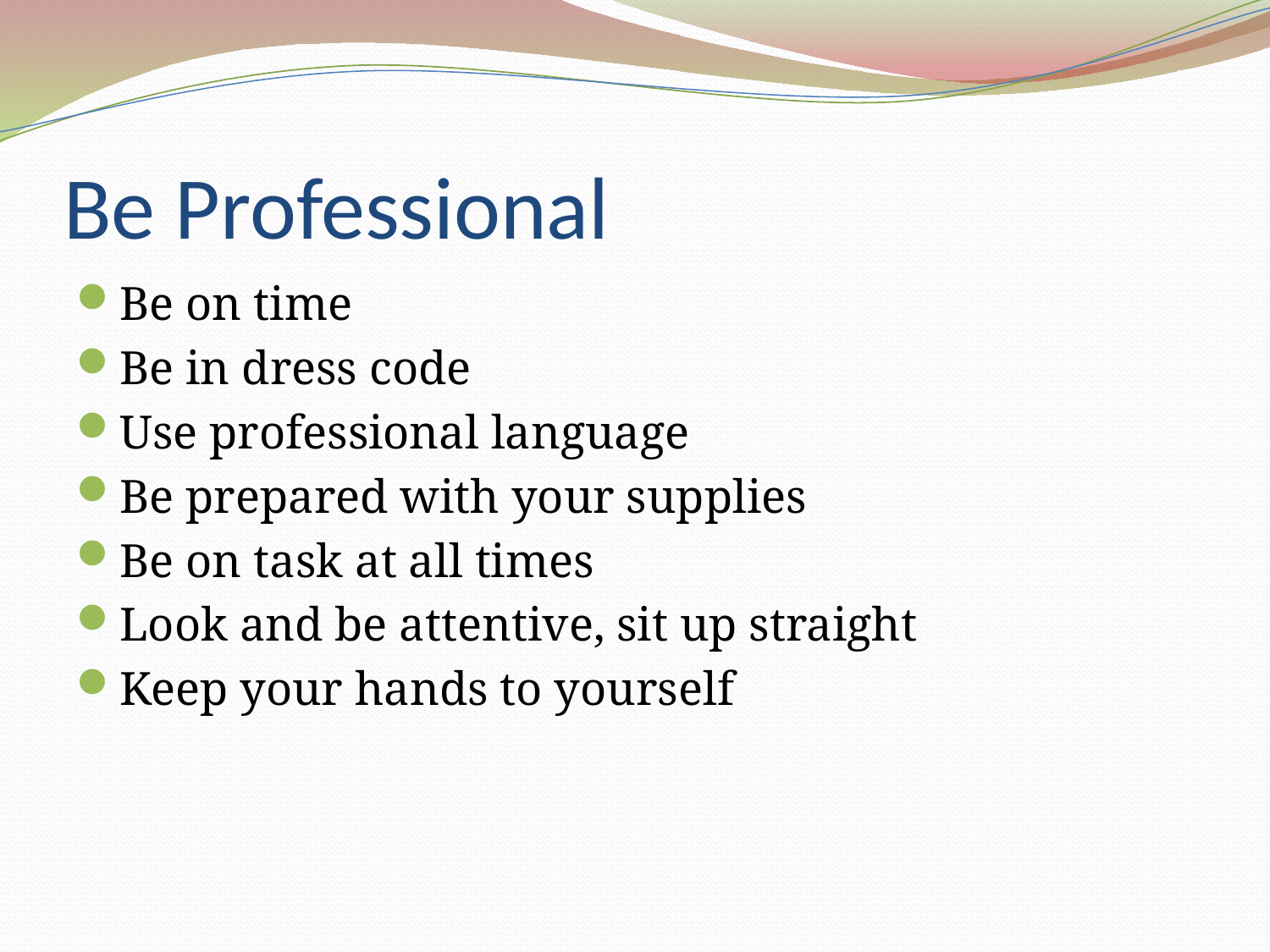

# Be Professional
Be on time
Be in dress code
Use professional language
Be prepared with your supplies
Be on task at all times
Look and be attentive, sit up straight
Keep your hands to yourself